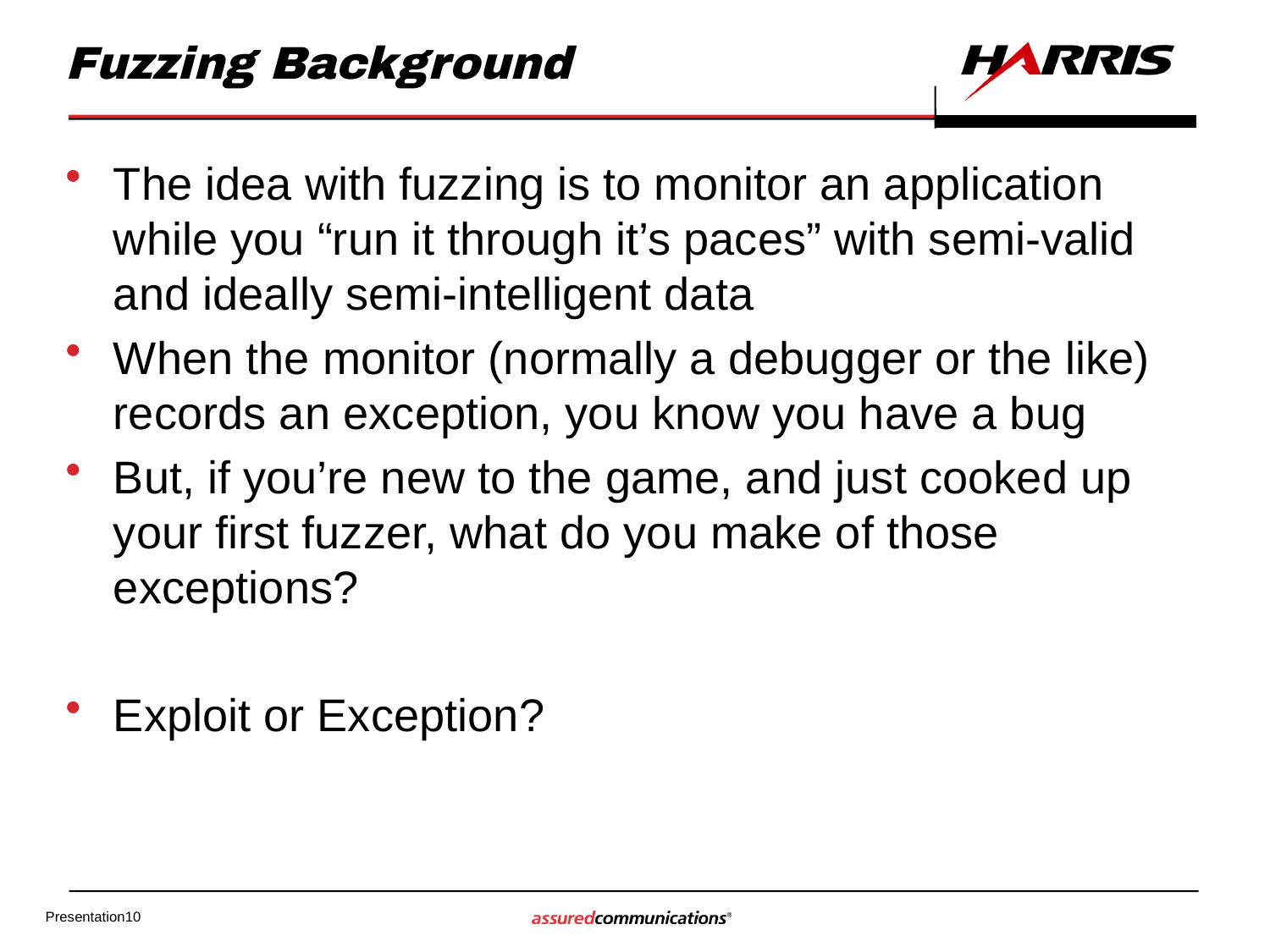

# Fuzzing Background
The idea with fuzzing is to monitor an application while you “run it through it’s paces” with semi-valid and ideally semi-intelligent data
When the monitor (normally a debugger or the like) records an exception, you know you have a bug
But, if you’re new to the game, and just cooked up your first fuzzer, what do you make of those exceptions?

Exploit or Exception?